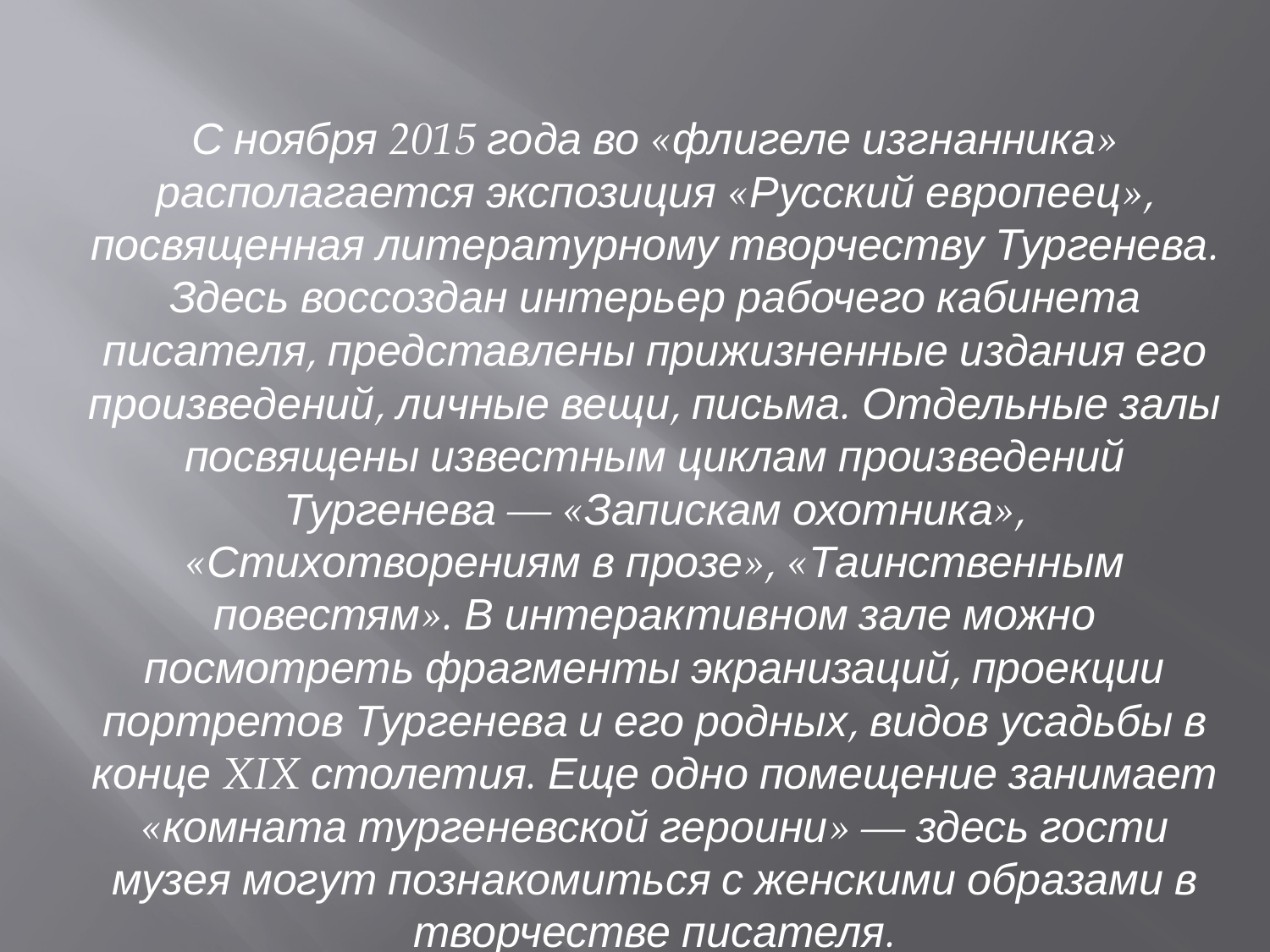

С ноября 2015 года во «флигеле изгнанника» располагается экспозиция «Русский европеец», посвященная литературному творчеству Тургенева. Здесь воссоздан интерьер рабочего кабинета писателя, представлены прижизненные издания его произведений, личные вещи, письма. Отдельные залы посвящены известным циклам произведений Тургенева — «Запискам охотника», «Стихотворениям в прозе», «Таинственным повестям». В интерактивном зале можно посмотреть фрагменты экранизаций, проекции портретов Тургенева и его родных, видов усадьбы в конце XIX столетия. Еще одно помещение занимает «комната тургеневской героини» — здесь гости музея могут познакомиться с женскими образами в творчестве писателя.